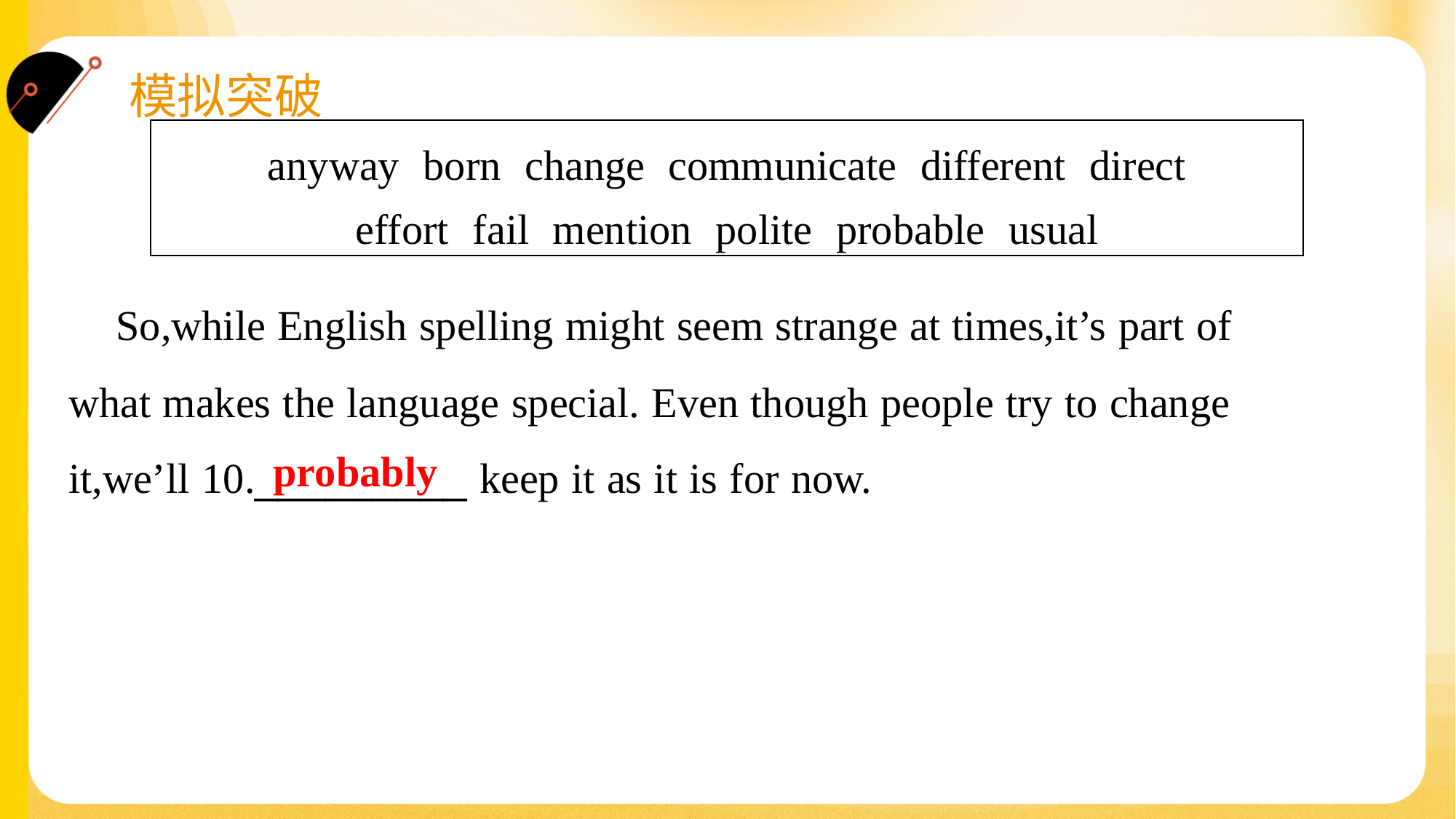

| anyway born change communicate different direct effort fail mention polite probable usual |
| --- |
    So,while English spelling might seem strange at times,it’s part of
what makes the language special. Even though people try to change
it,we’ll 10._________ keep it as it is for now.#1.1.5
probably